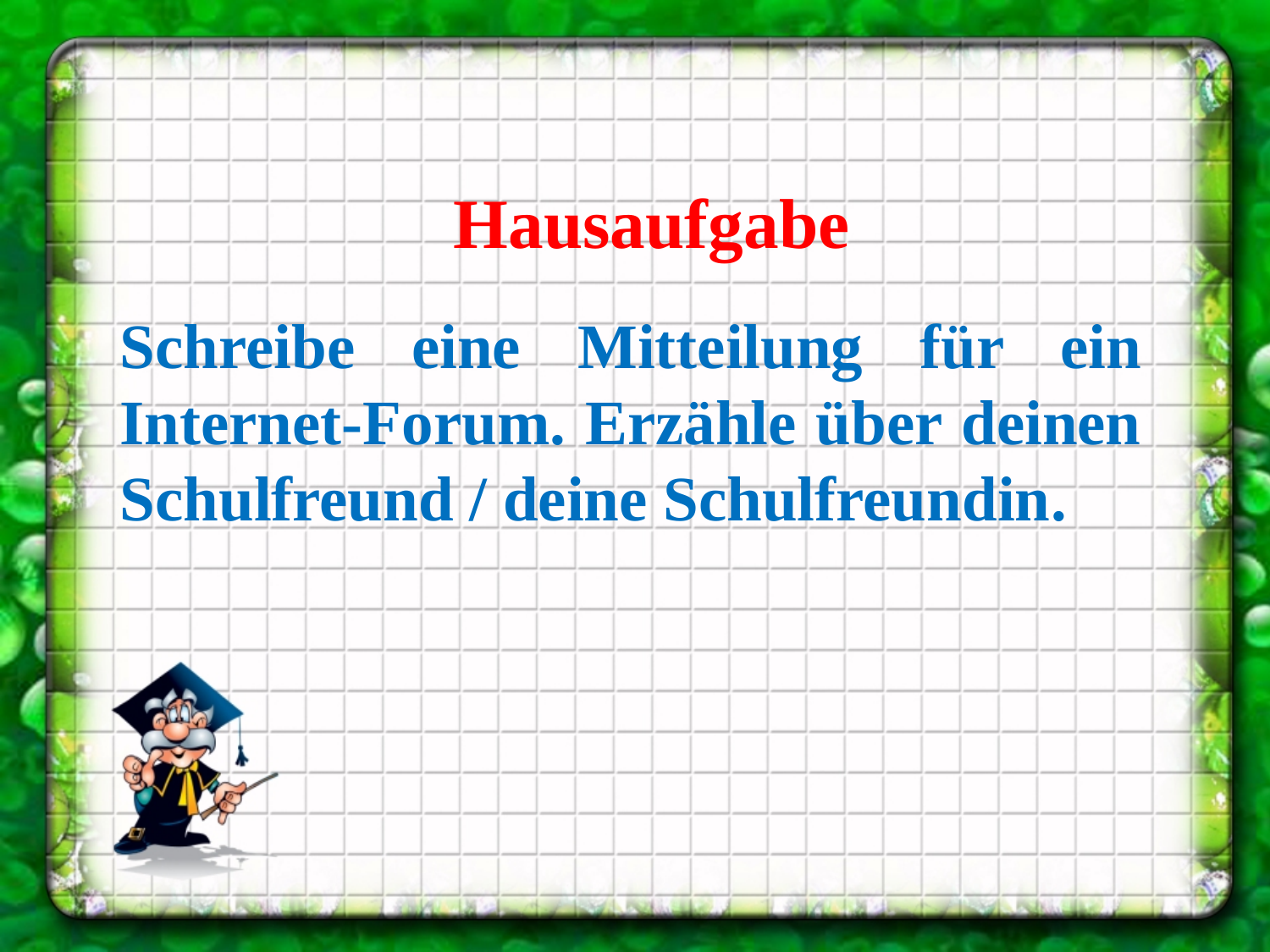

Hausaufgabe

Schreibe eine Mitteilung für ein Internet-Forum. Erzähle über deinen Schulfreund / deine Schulfreundin.